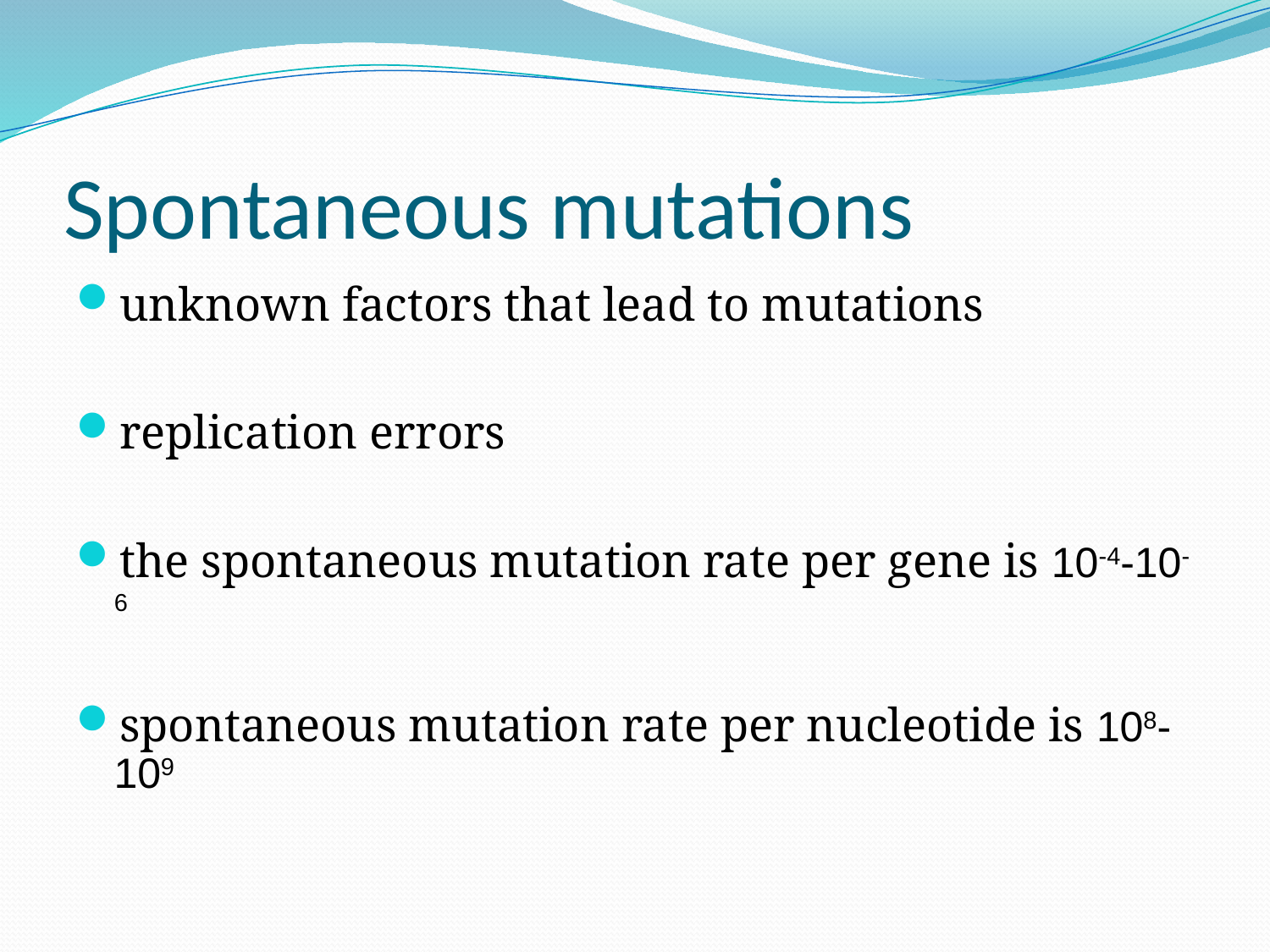

# Spontaneous mutations
unknown factors that lead to mutations

replication errors

the spontaneous mutation rate per gene is 10-4-10-6

spontaneous mutation rate per nucleotide is 108-109